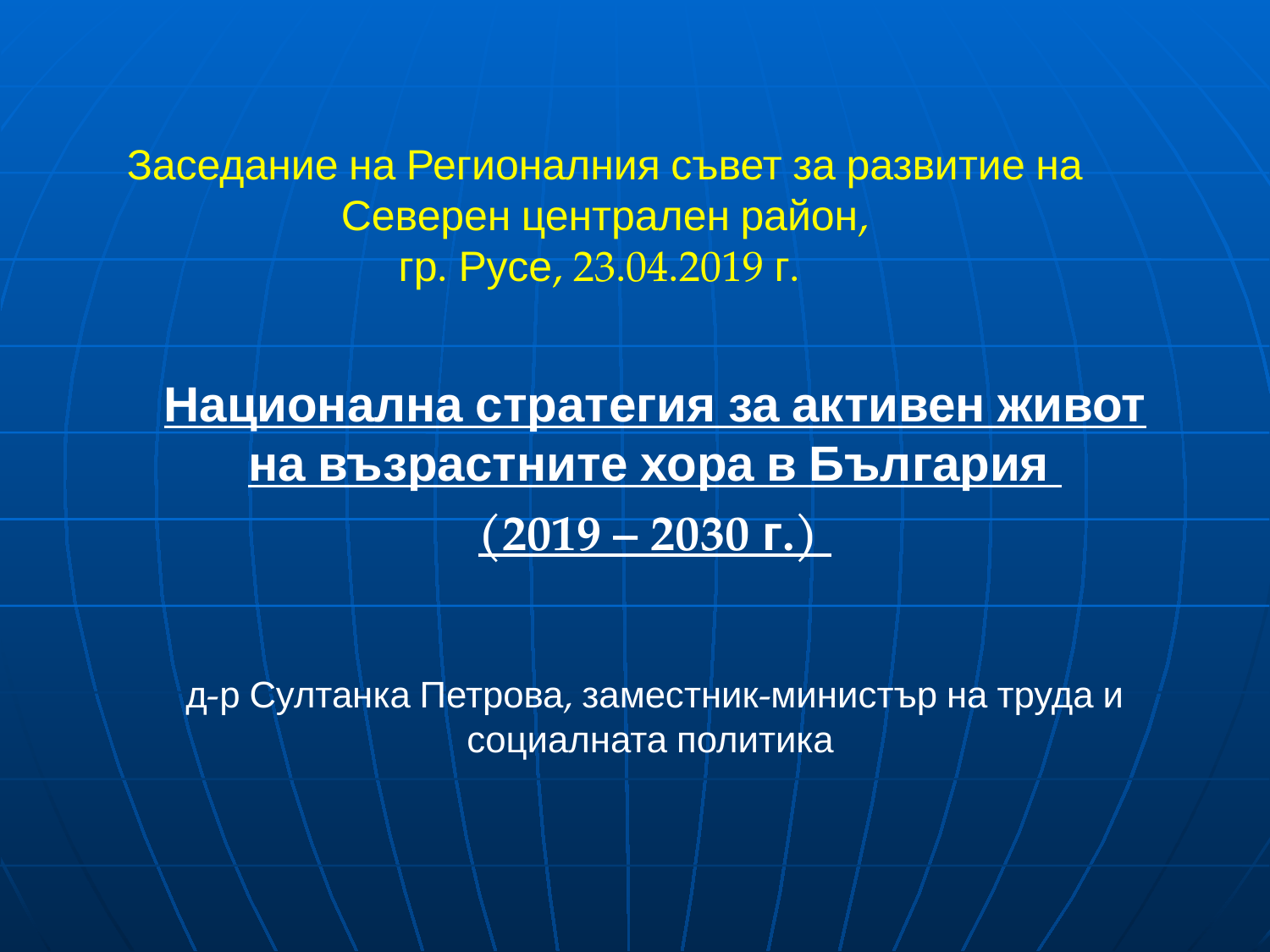

# Заседание на Регионалния съвет за развитие на Северен централен район, гр. Русе, 23.04.2019 г.
Национална стратегия за активен живот на възрастните хора в България
(2019 – 2030 г.)

д-р Султанка Петрова, заместник-министър на труда и социалната политика